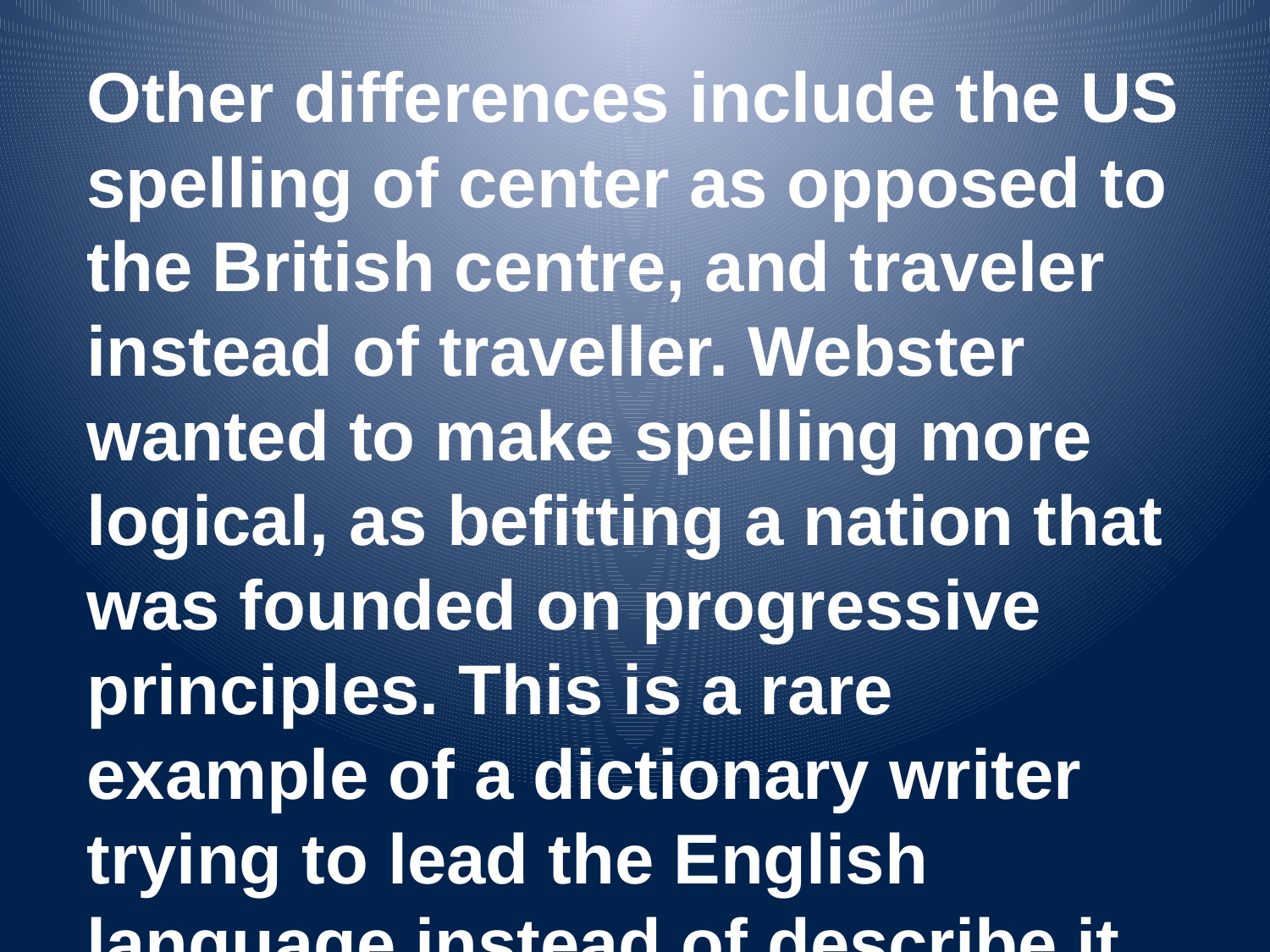

Other differences include the US spelling of center as opposed to the British centre, and traveler instead of traveller. Webster wanted to make spelling more logical, as befitting a nation that was founded on progressive principles. This is a rare example of a dictionary writer trying to lead the English language instead of describe it.